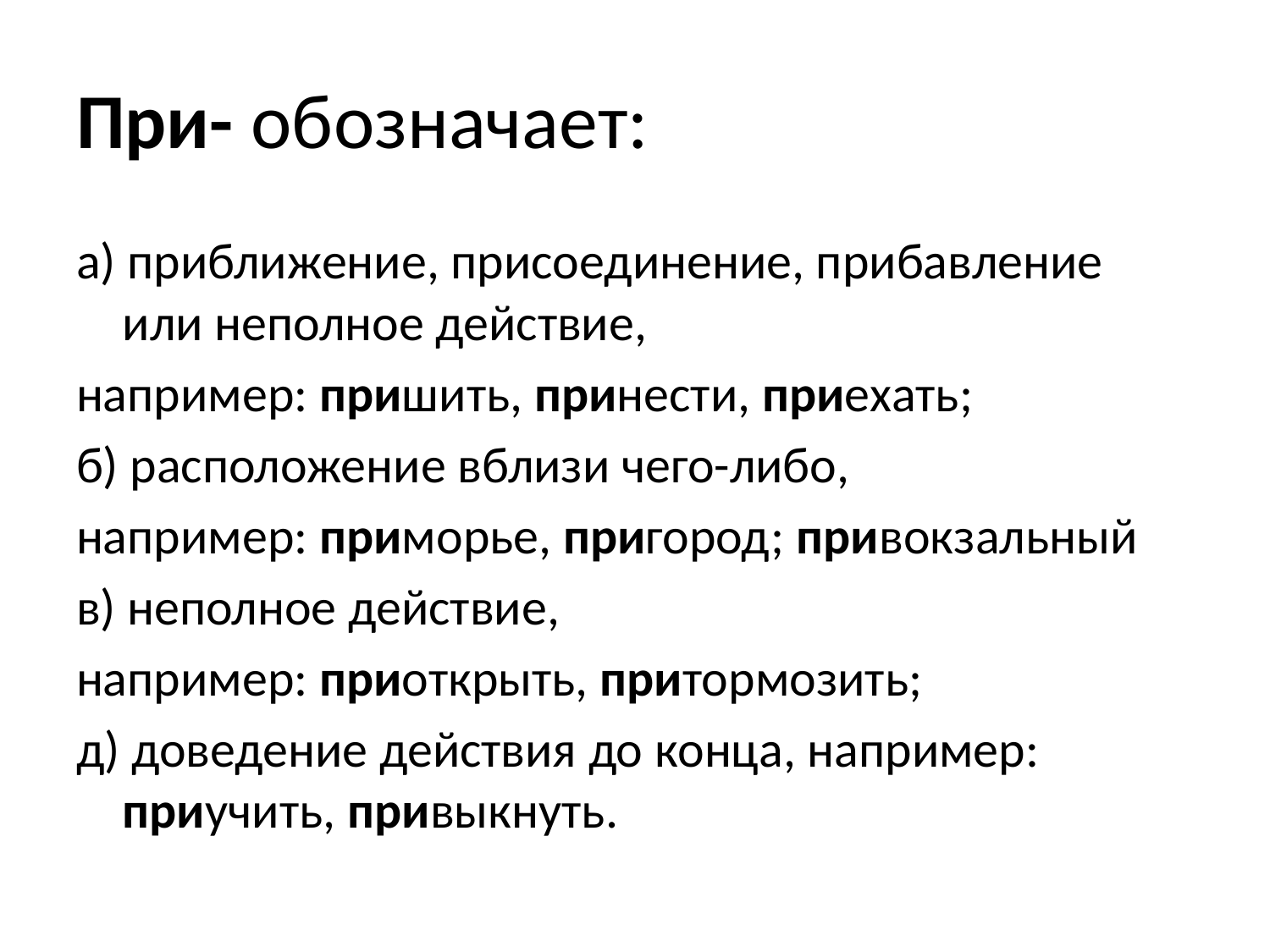

# При- обозначает:
а) приближение, присоединение, прибавление или неполное действие,
например: пришить, принести, приехать;
б) расположение вблизи чего-либо,
например: приморье, пригород; привокзальный
в) неполное действие,
например: приоткрыть, притормозить;
д) доведение действия до конца, например: приучить, привыкнуть.